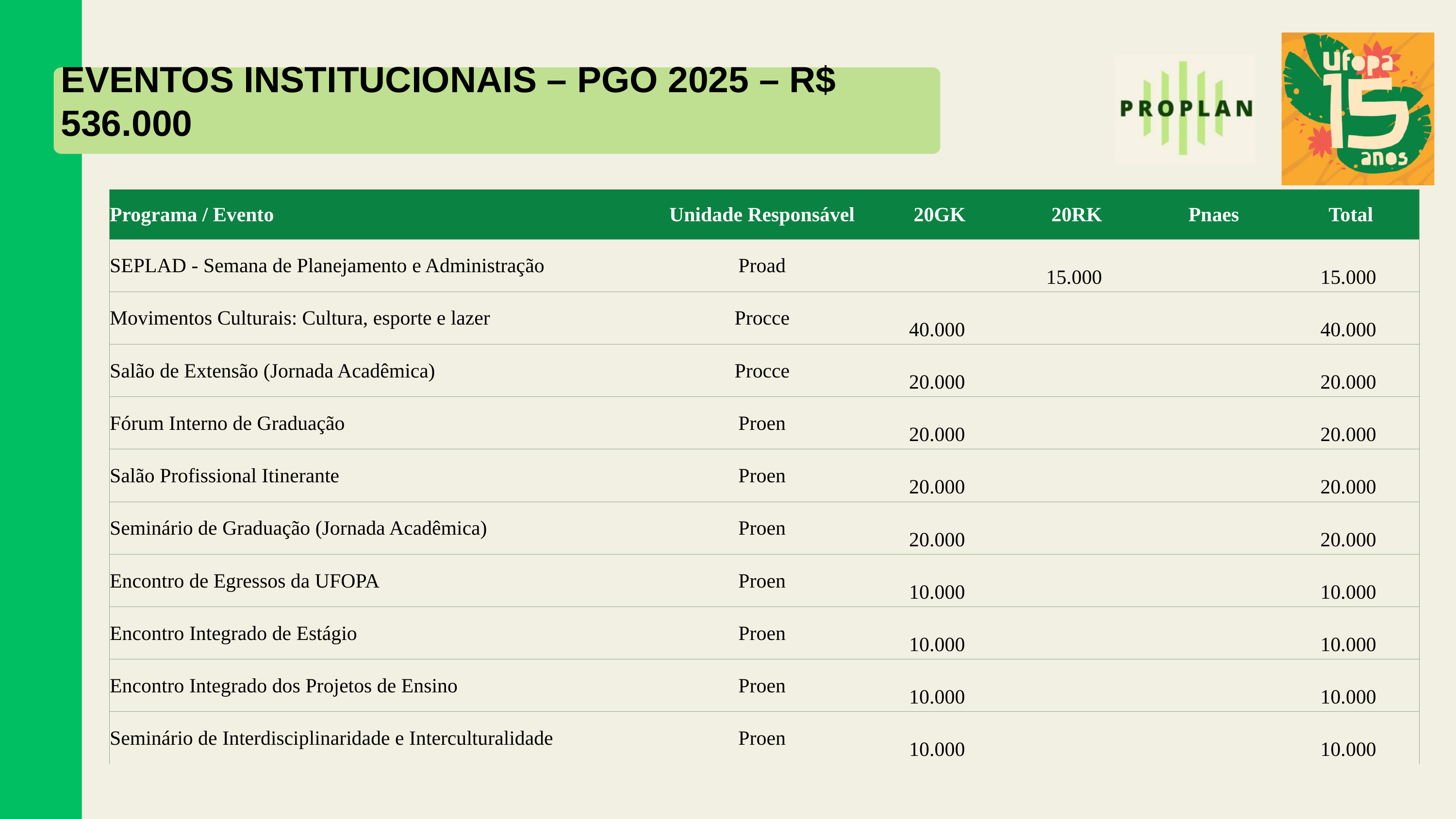

EVENTOS INSTITUCIONAIS – PGO 2025 – R$ 536.000

| Programa / Evento | Unidade Responsável | 20GK | 20RK | Pnaes | Total |
| --- | --- | --- | --- | --- | --- |
| SEPLAD - Semana de Planejamento e Administração | Proad |  | 15.000 |  | 15.000 |
| Movimentos Culturais: Cultura, esporte e lazer | Procce | 40.000 |  |  | 40.000 |
| Salão de Extensão (Jornada Acadêmica) | Procce | 20.000 |  |  | 20.000 |
| Fórum Interno de Graduação | Proen | 20.000 |  |  | 20.000 |
| Salão Profissional Itinerante | Proen | 20.000 |  |  | 20.000 |
| Seminário de Graduação (Jornada Acadêmica) | Proen | 20.000 |  |  | 20.000 |
| Encontro de Egressos da UFOPA | Proen | 10.000 |  |  | 10.000 |
| Encontro Integrado de Estágio | Proen | 10.000 |  |  | 10.000 |
| Encontro Integrado dos Projetos de Ensino | Proen | 10.000 |  |  | 10.000 |
| Seminário de Interdisciplinaridade e Interculturalidade | Proen | 10.000 |  |  | 10.000 |